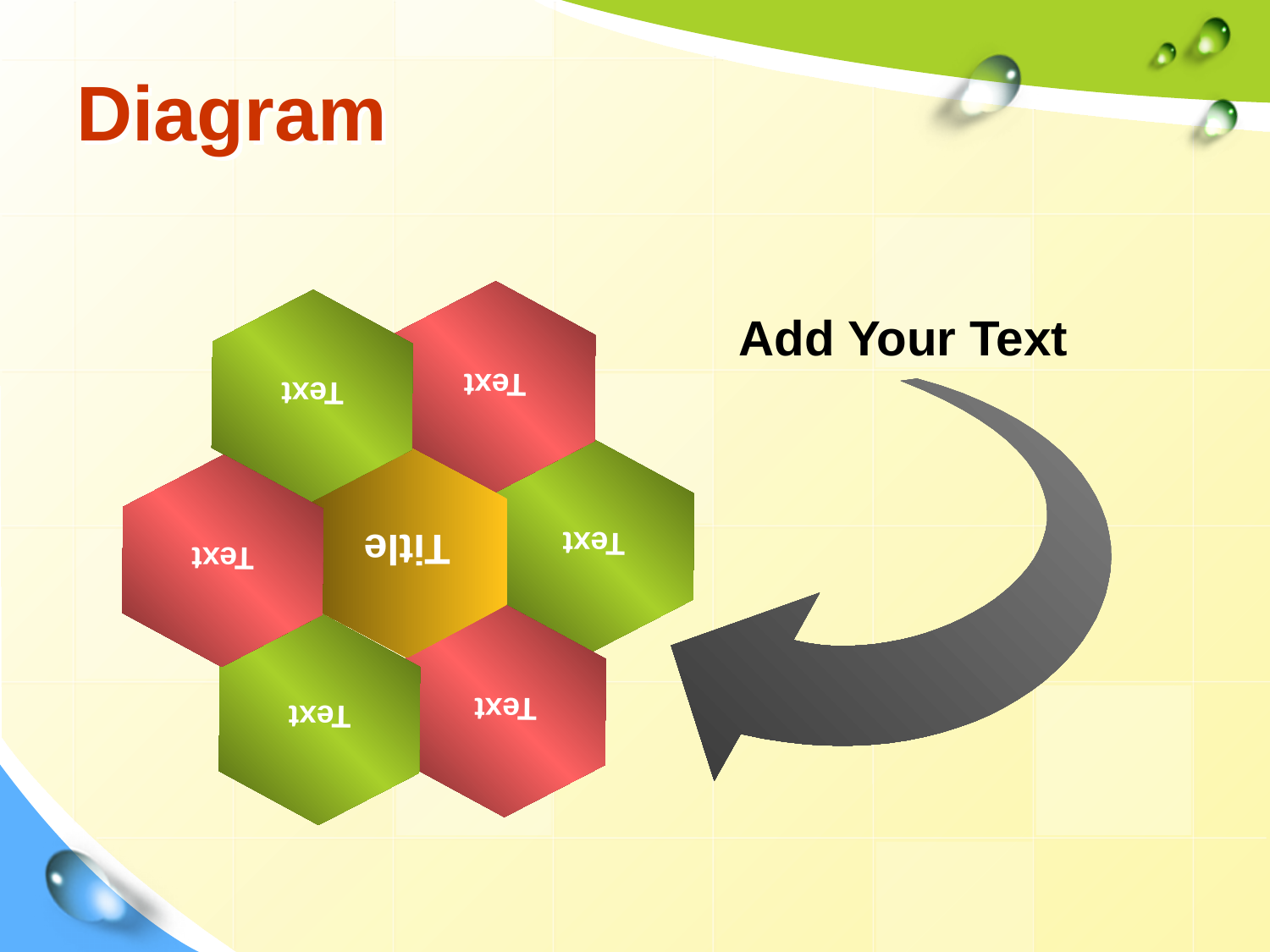

# Diagram
Text
Text
Text
Title
Text
Text
Text

Add Your Text